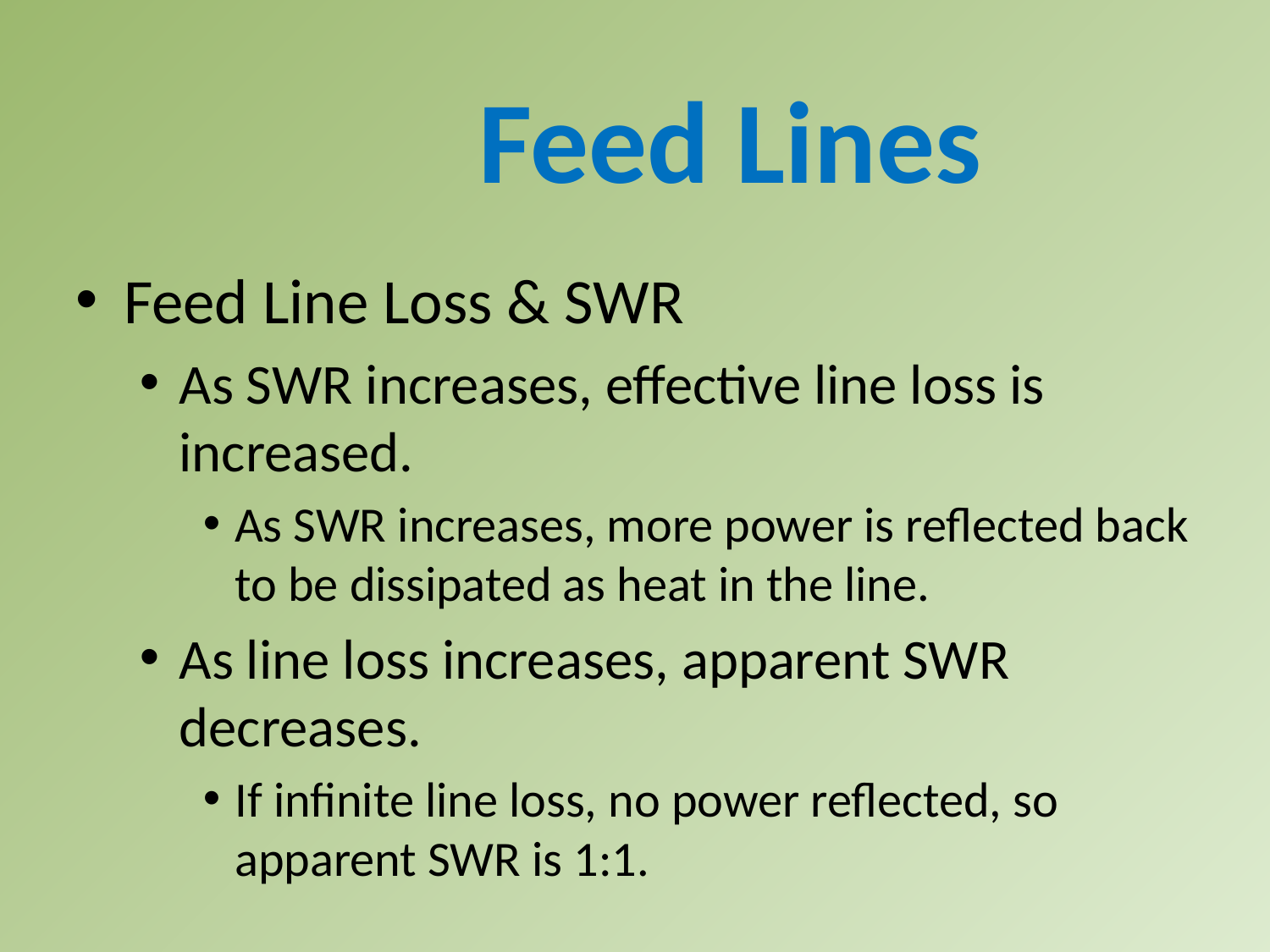

Feed Lines
Feed Line Loss & SWR
As SWR increases, effective line loss is increased.
As SWR increases, more power is reflected back to be dissipated as heat in the line.
As line loss increases, apparent SWR decreases.
If infinite line loss, no power reflected, so apparent SWR is 1:1.